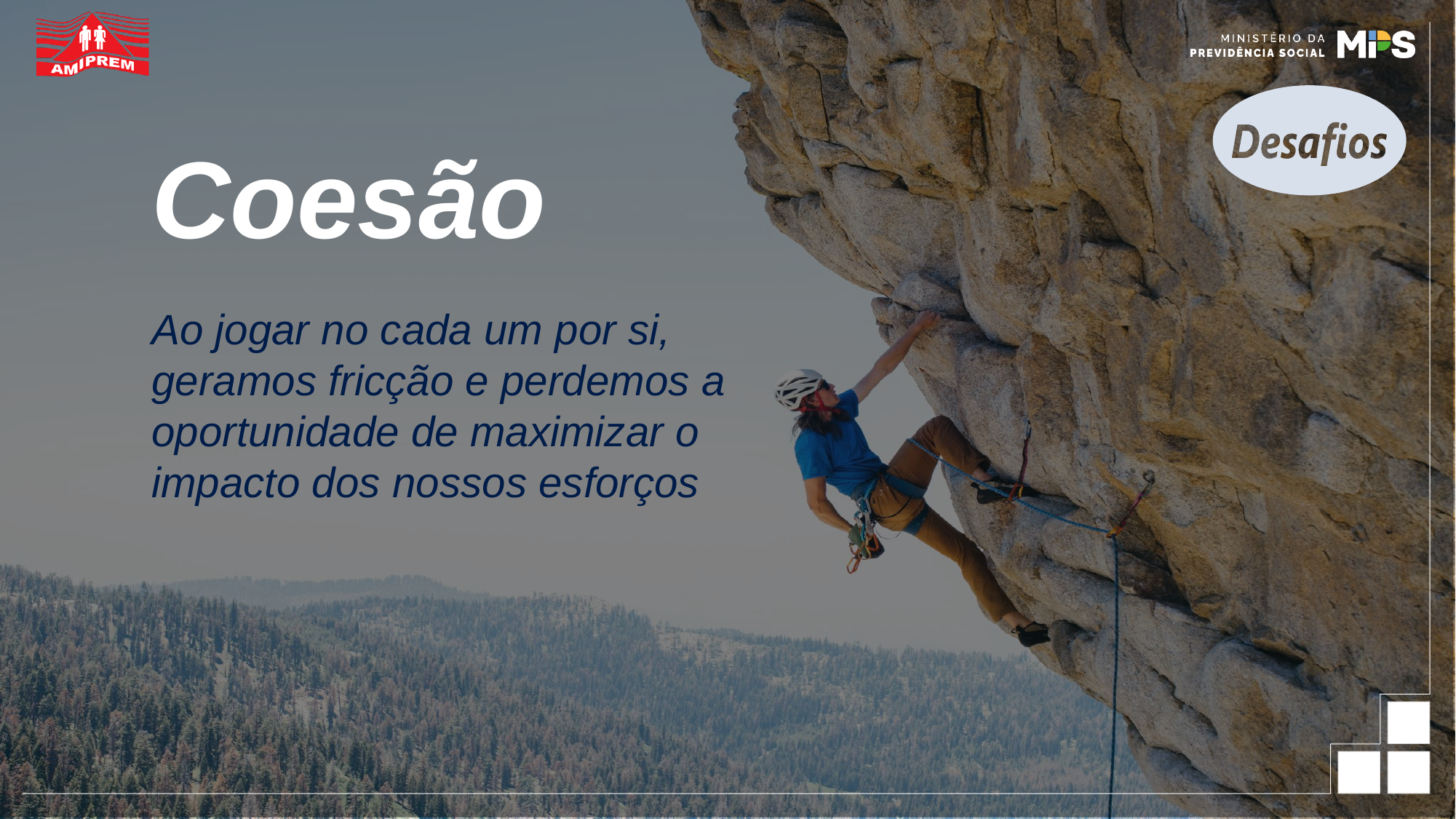

Coesão
Ao jogar no cada um por si, geramos fricção e perdemos a oportunidade de maximizar o impacto dos nossos esforços